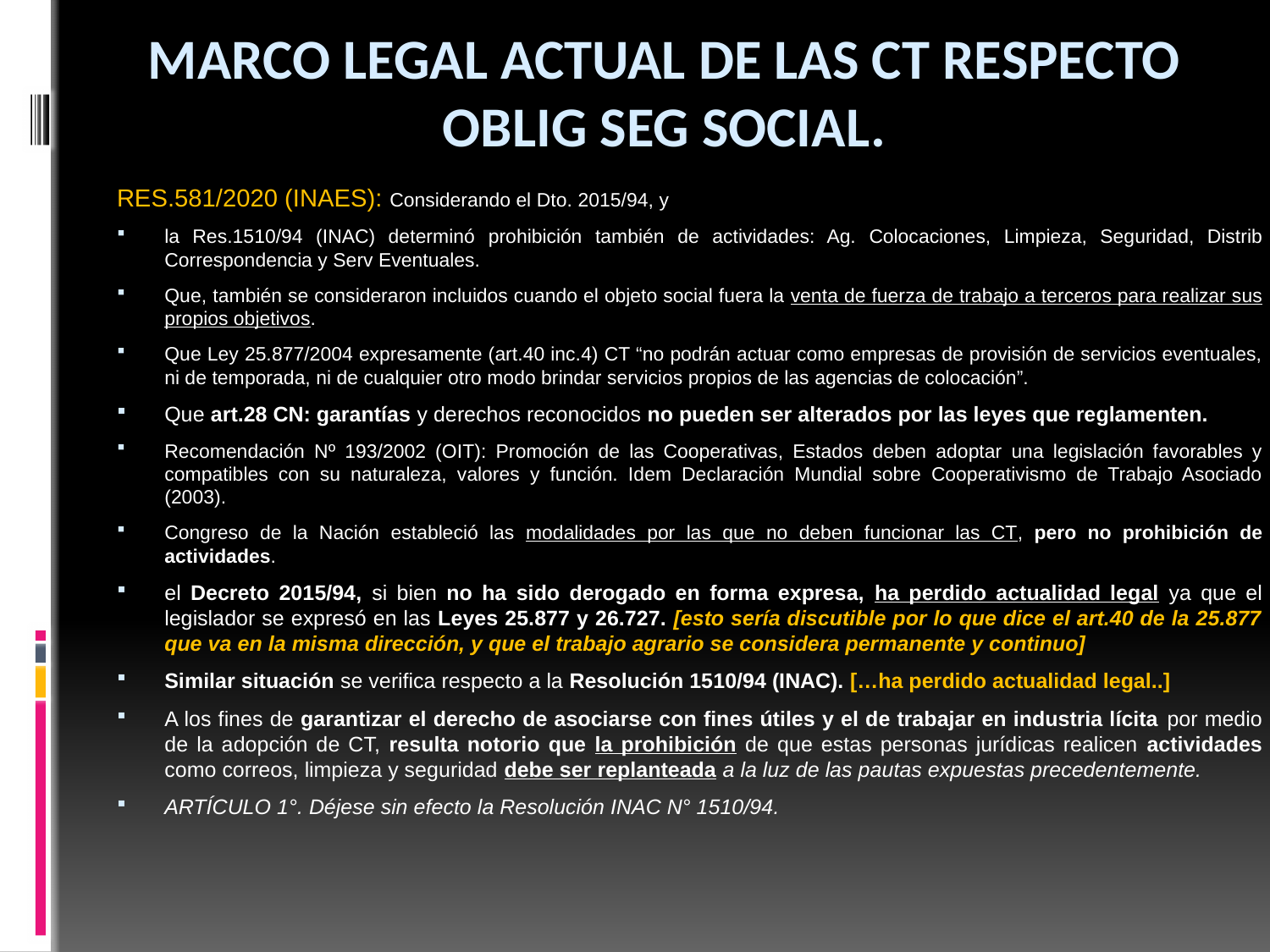

# mArco legal actual de las ct respecto oblig seg social.
RES.581/2020 (INAES): Considerando el Dto. 2015/94, y
la Res.1510/94 (INAC) determinó prohibición también de actividades: Ag. Colocaciones, Limpieza, Seguridad, Distrib Correspondencia y Serv Eventuales.
Que, también se consideraron incluidos cuando el objeto social fuera la venta de fuerza de trabajo a terceros para realizar sus propios objetivos.
Que Ley 25.877/2004 expresamente (art.40 inc.4) CT “no podrán actuar como empresas de provisión de servicios eventuales, ni de temporada, ni de cualquier otro modo brindar servicios propios de las agencias de colocación”.
Que art.28 CN: garantías y derechos reconocidos no pueden ser alterados por las leyes que reglamenten.
Recomendación Nº 193/2002 (OIT): Promoción de las Cooperativas, Estados deben adoptar una legislación favorables y compatibles con su naturaleza, valores y función. Idem Declaración Mundial sobre Cooperativismo de Trabajo Asociado (2003).
Congreso de la Nación estableció las modalidades por las que no deben funcionar las CT, pero no prohibición de actividades.
el Decreto 2015/94, si bien no ha sido derogado en forma expresa, ha perdido actualidad legal ya que el legislador se expresó en las Leyes 25.877 y 26.727. [esto sería discutible por lo que dice el art.40 de la 25.877 que va en la misma dirección, y que el trabajo agrario se considera permanente y continuo]
Similar situación se verifica respecto a la Resolución 1510/94 (INAC). […ha perdido actualidad legal..]
A los fines de garantizar el derecho de asociarse con fines útiles y el de trabajar en industria lícita por medio de la adopción de CT, resulta notorio que la prohibición de que estas personas jurídicas realicen actividades como correos, limpieza y seguridad debe ser replanteada a la luz de las pautas expuestas precedentemente.
ARTÍCULO 1°. Déjese sin efecto la Resolución INAC N° 1510/94.